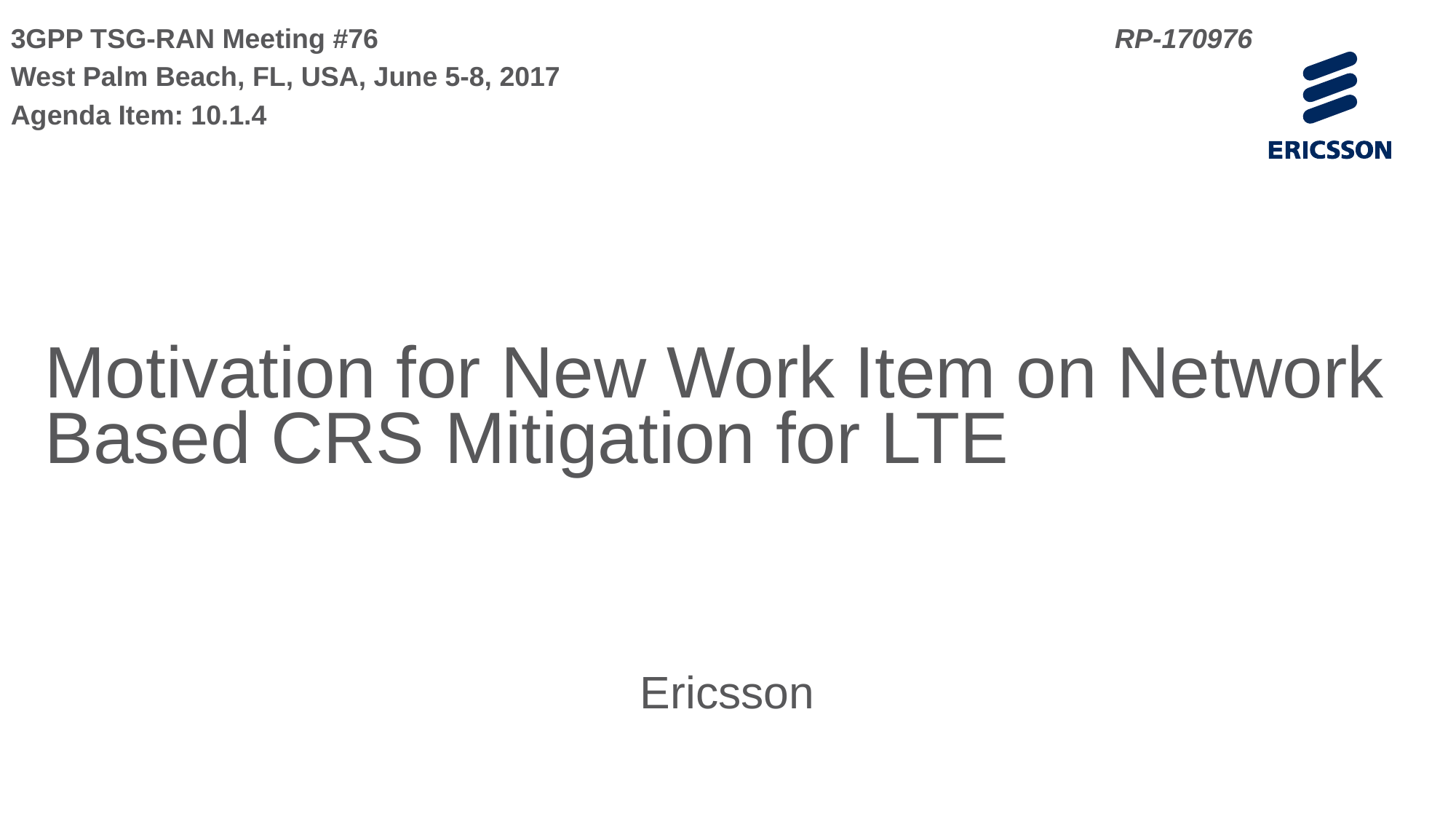

3GPP TSG-RAN Meeting #76						                RP-170976
West Palm Beach, FL, USA, June 5-8, 2017
Agenda Item: 10.1.4
# Motivation for New Work Item on Network Based CRS Mitigation for LTE
Ericsson